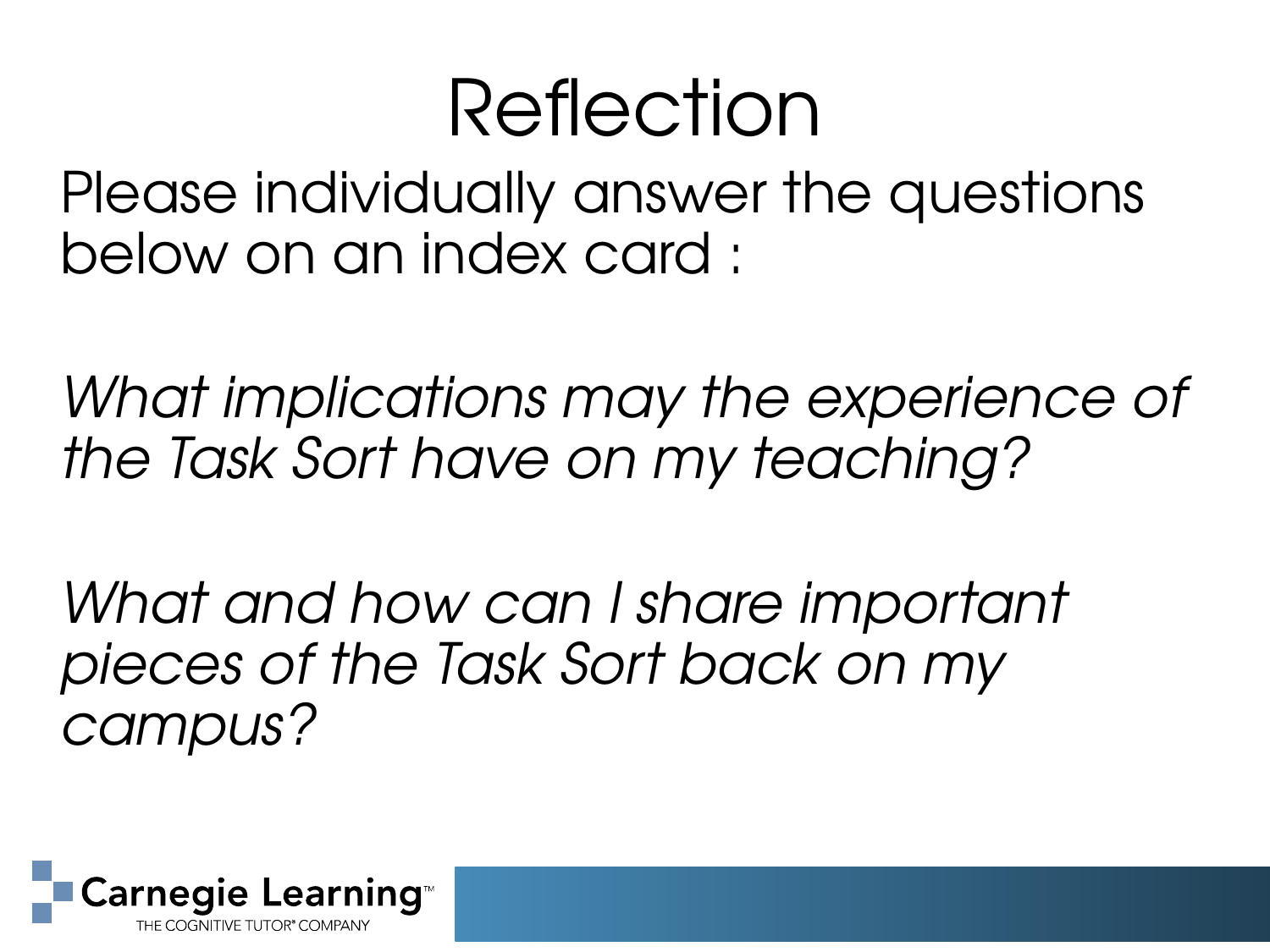

# Reflection

	Please individually answer the questions below on an index card :

	What implications may the experience of the Task Sort have on my teaching?

	What and how can I share important pieces of the Task Sort back on my campus?